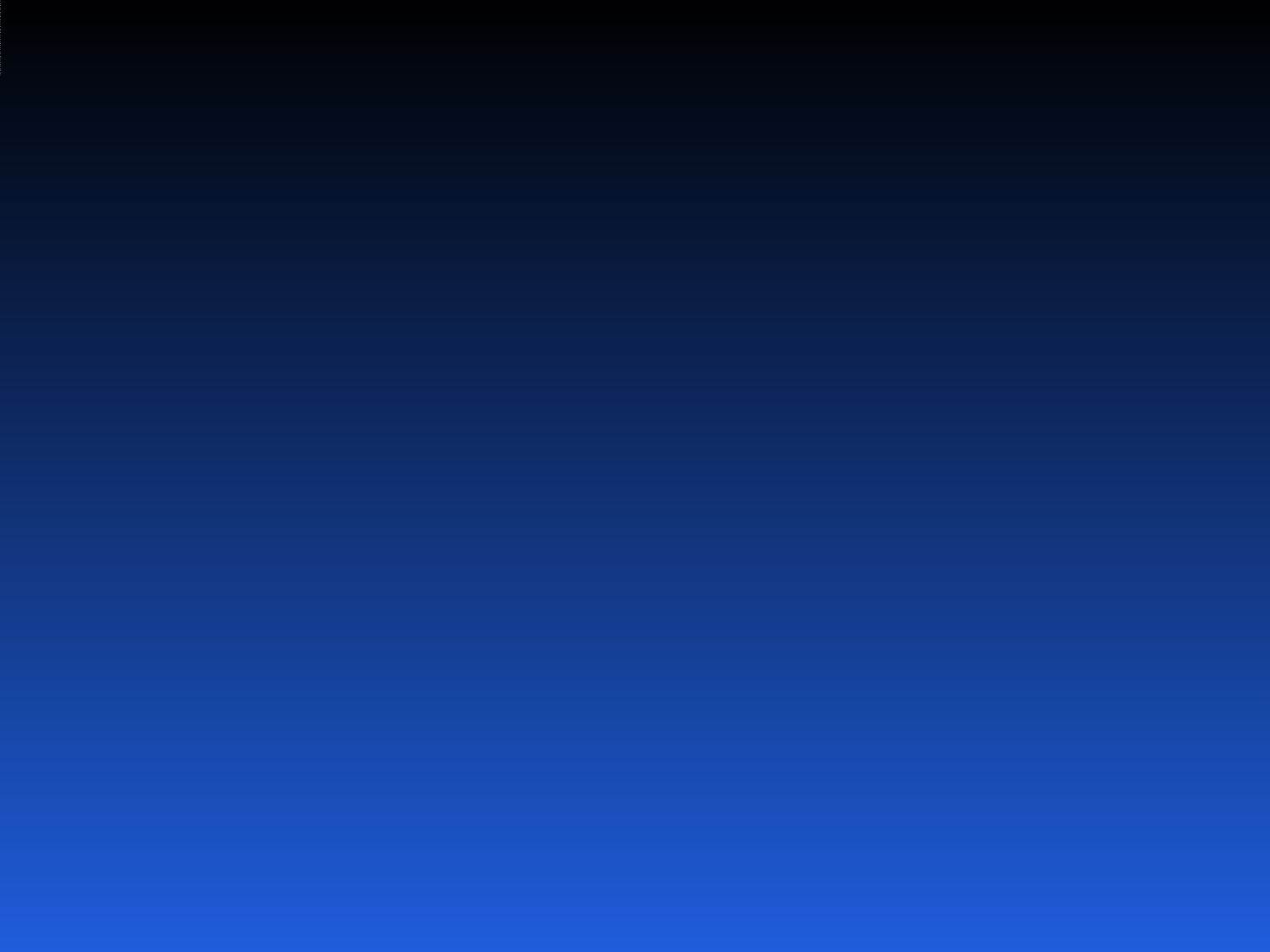

# Chapter 8, slide 14 (intentionally blank)